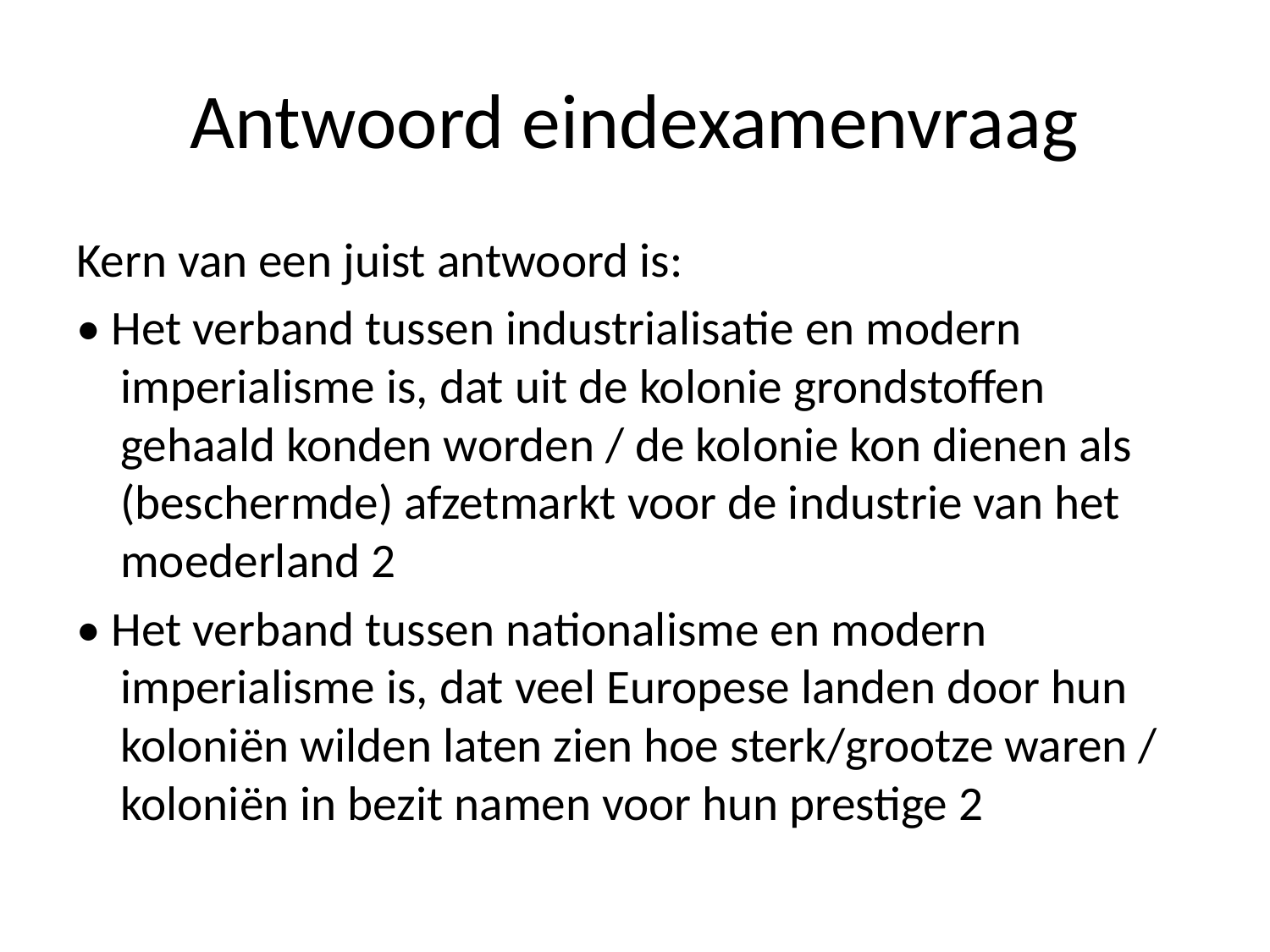

# Antwoord eindexamenvraag
Kern van een juist antwoord is:
• Het verband tussen industrialisatie en modern imperialisme is, dat uit de kolonie grondstoffen gehaald konden worden / de kolonie kon dienen als (beschermde) afzetmarkt voor de industrie van het moederland 2
• Het verband tussen nationalisme en modern imperialisme is, dat veel Europese landen door hun koloniën wilden laten zien hoe sterk/grootze waren / koloniën in bezit namen voor hun prestige 2